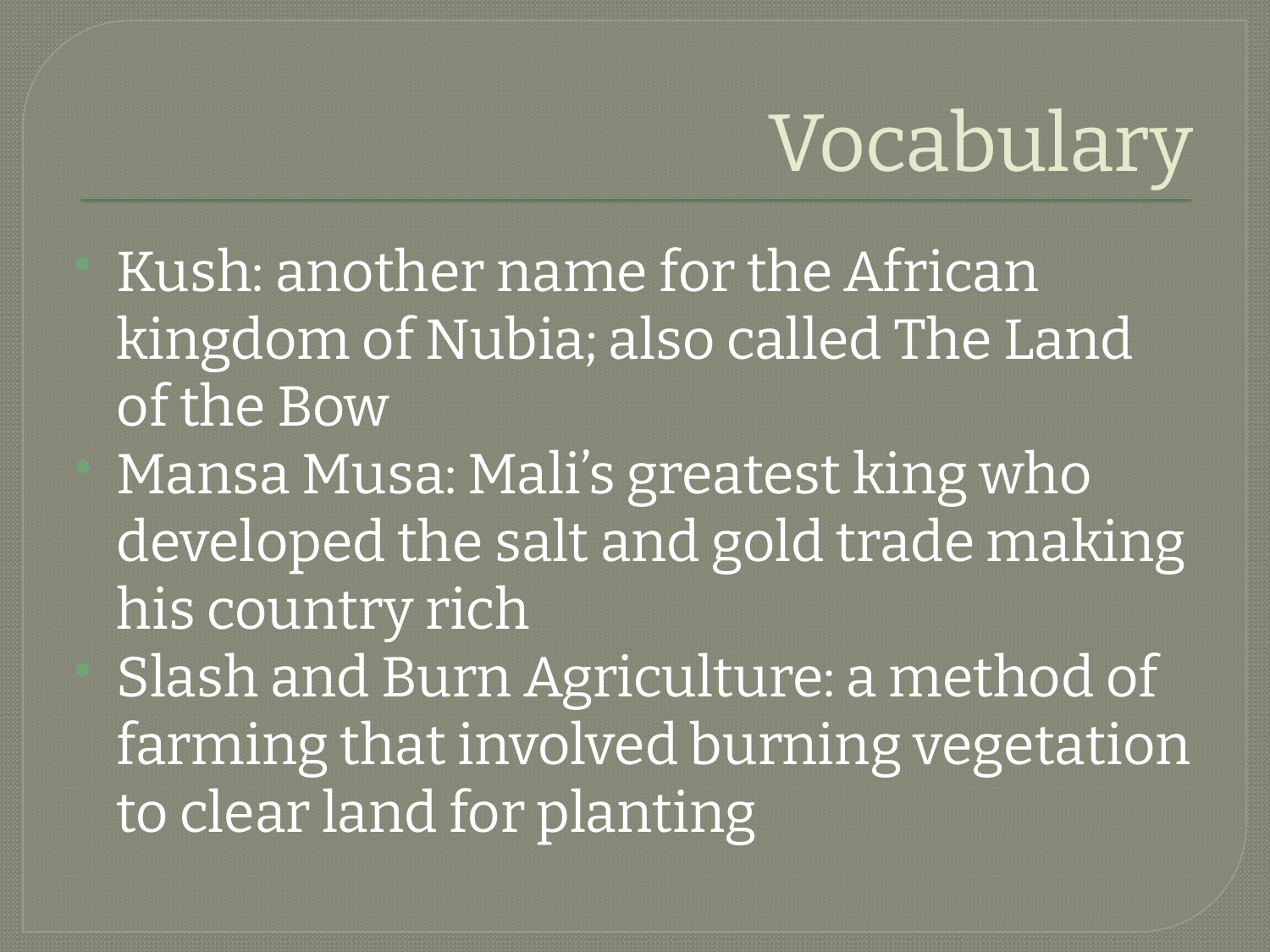

# Vocabulary
Kush: another name for the African kingdom of Nubia; also called The Land of the Bow
Mansa Musa: Mali’s greatest king who developed the salt and gold trade making his country rich
Slash and Burn Agriculture: a method of farming that involved burning vegetation to clear land for planting